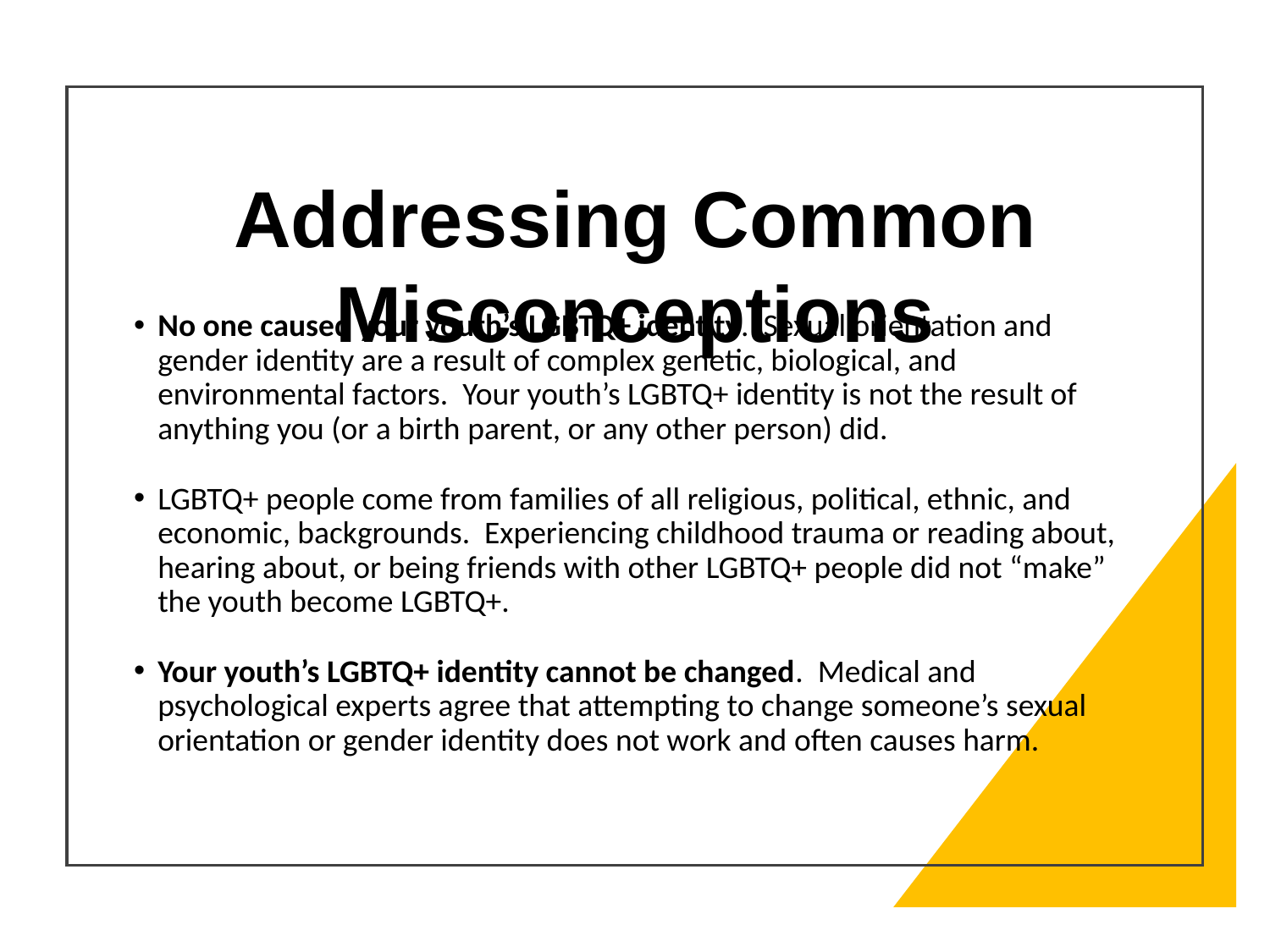

Addressing Common Misconceptions
No one caused your youth’s LGBTQ+ identity.  Sexual orientation and gender identity are a result of complex genetic, biological, and environmental factors.  Your youth’s LGBTQ+ identity is not the result of anything you (or a birth parent, or any other person) did.

LGBTQ+ people come from families of all religious, political, ethnic, and economic, backgrounds.  Experiencing childhood trauma or reading about, hearing about, or being friends with other LGBTQ+ people did not “make” the youth become LGBTQ+.

Your youth’s LGBTQ+ identity cannot be changed.  Medical and psychological experts agree that attempting to change someone’s sexual orientation or gender identity does not work and often causes harm.